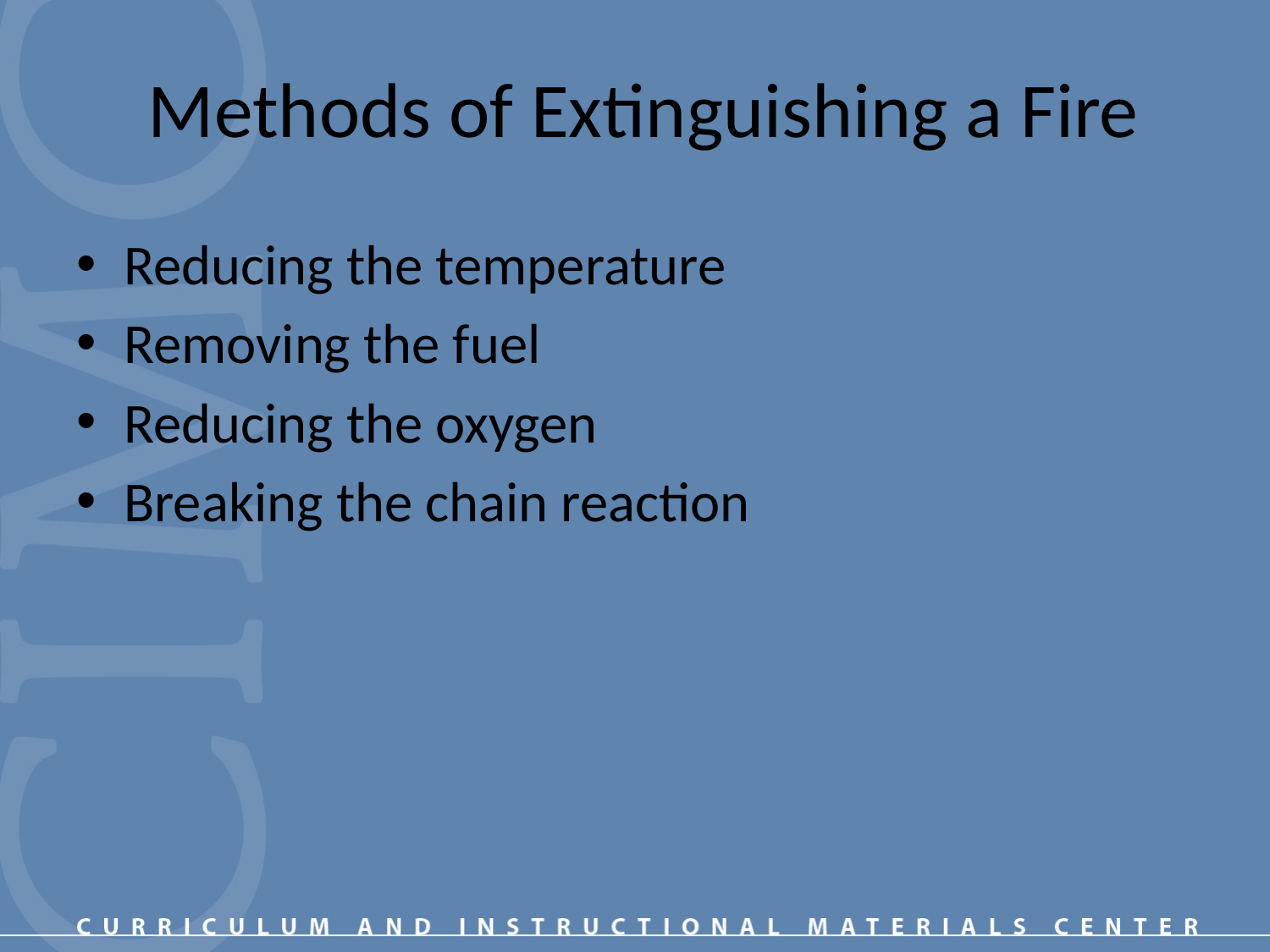

# Methods of Extinguishing a Fire
Reducing the temperature
Removing the fuel
Reducing the oxygen
Breaking the chain reaction